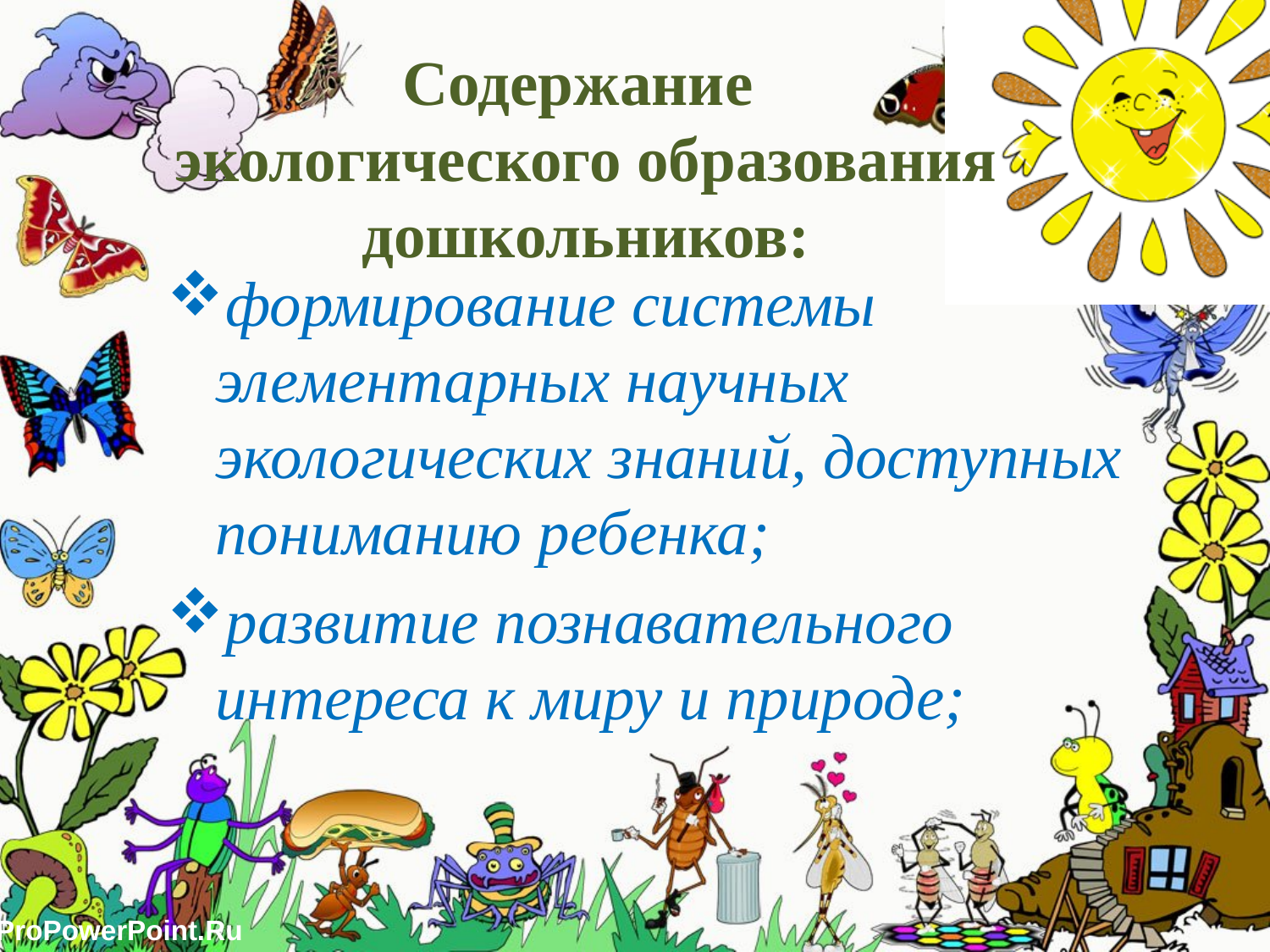

# Содержание экологического образования дошкольников:
формирование системы элементарных научных экологических знаний, доступных пониманию ребенка;
развитие познавательного интереса к миру и природе;